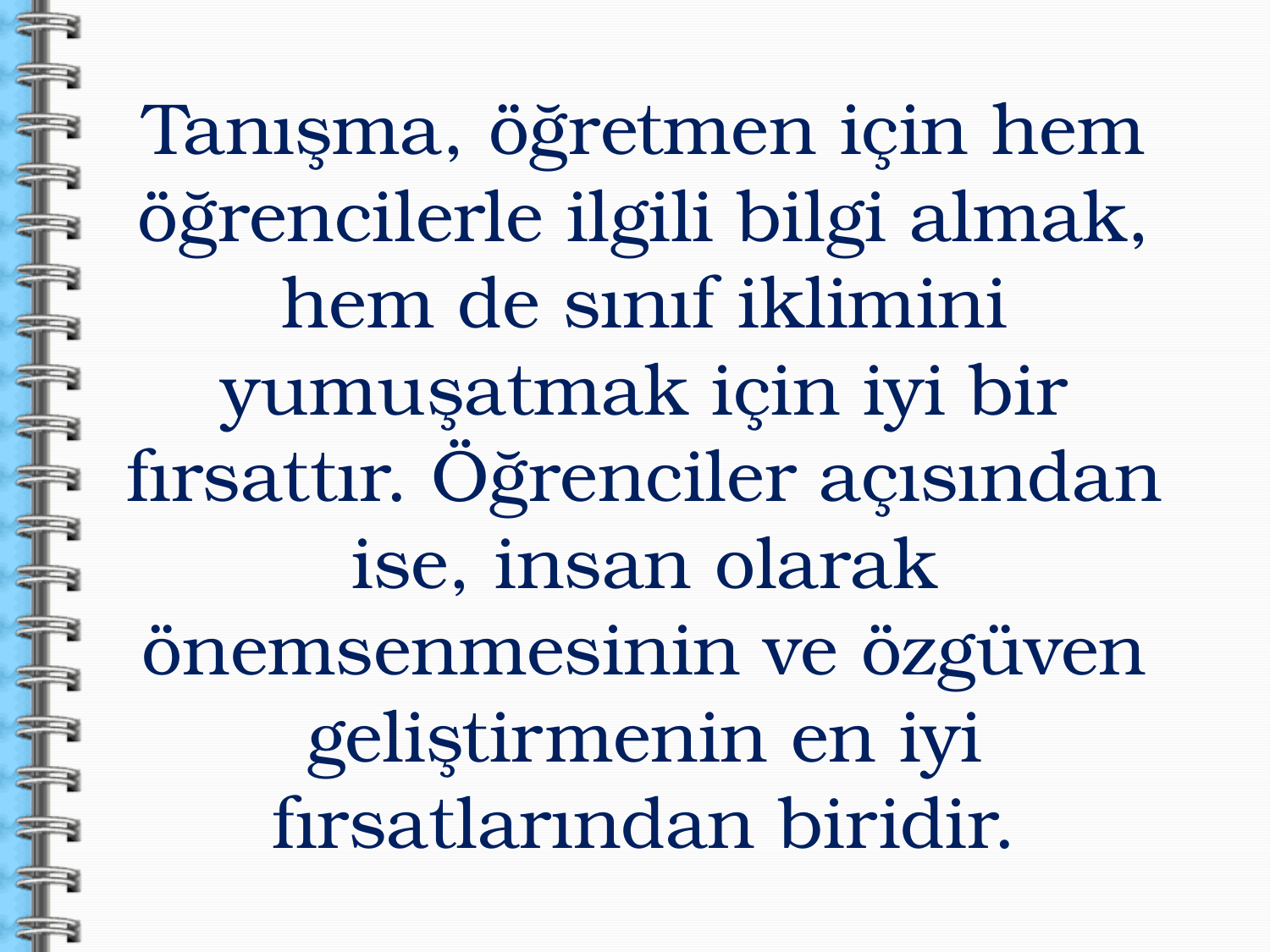

Tanışma, öğretmen için hem öğrencilerle ilgili bilgi almak, hem de sınıf iklimini yumuşatmak için iyi bir fırsattır. Öğrenciler açısından ise, insan olarak önemsenmesinin ve özgüven geliştirmenin en iyi fırsatlarından biridir.